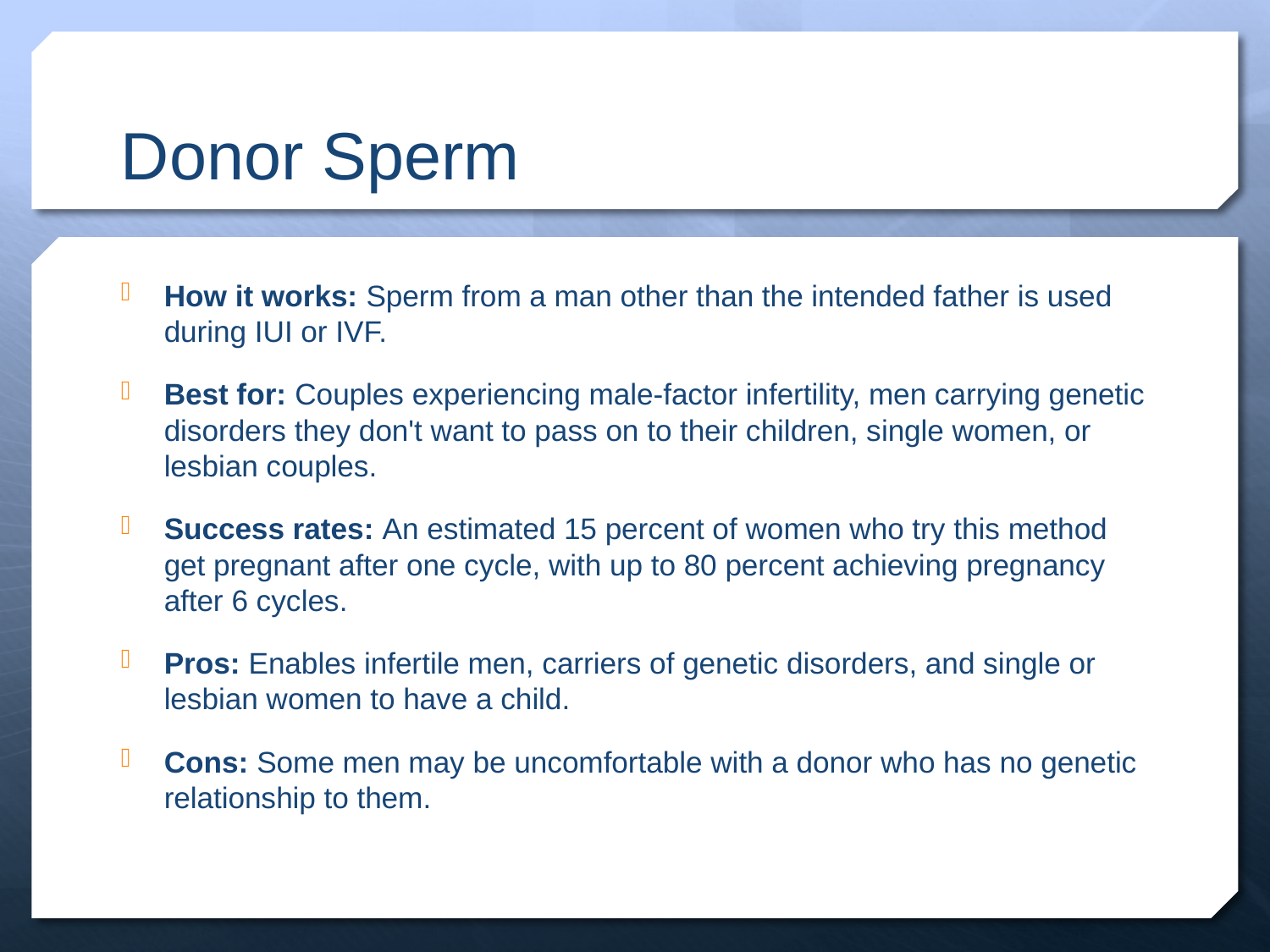

# Donor Sperm
How it works: Sperm from a man other than the intended father is used during IUI or IVF.
Best for: Couples experiencing male-factor infertility, men carrying genetic disorders they don't want to pass on to their children, single women, or lesbian couples.
Success rates: An estimated 15 percent of women who try this method get pregnant after one cycle, with up to 80 percent achieving pregnancy after 6 cycles.
Pros: Enables infertile men, carriers of genetic disorders, and single or lesbian women to have a child.
Cons: Some men may be uncomfortable with a donor who has no genetic relationship to them.